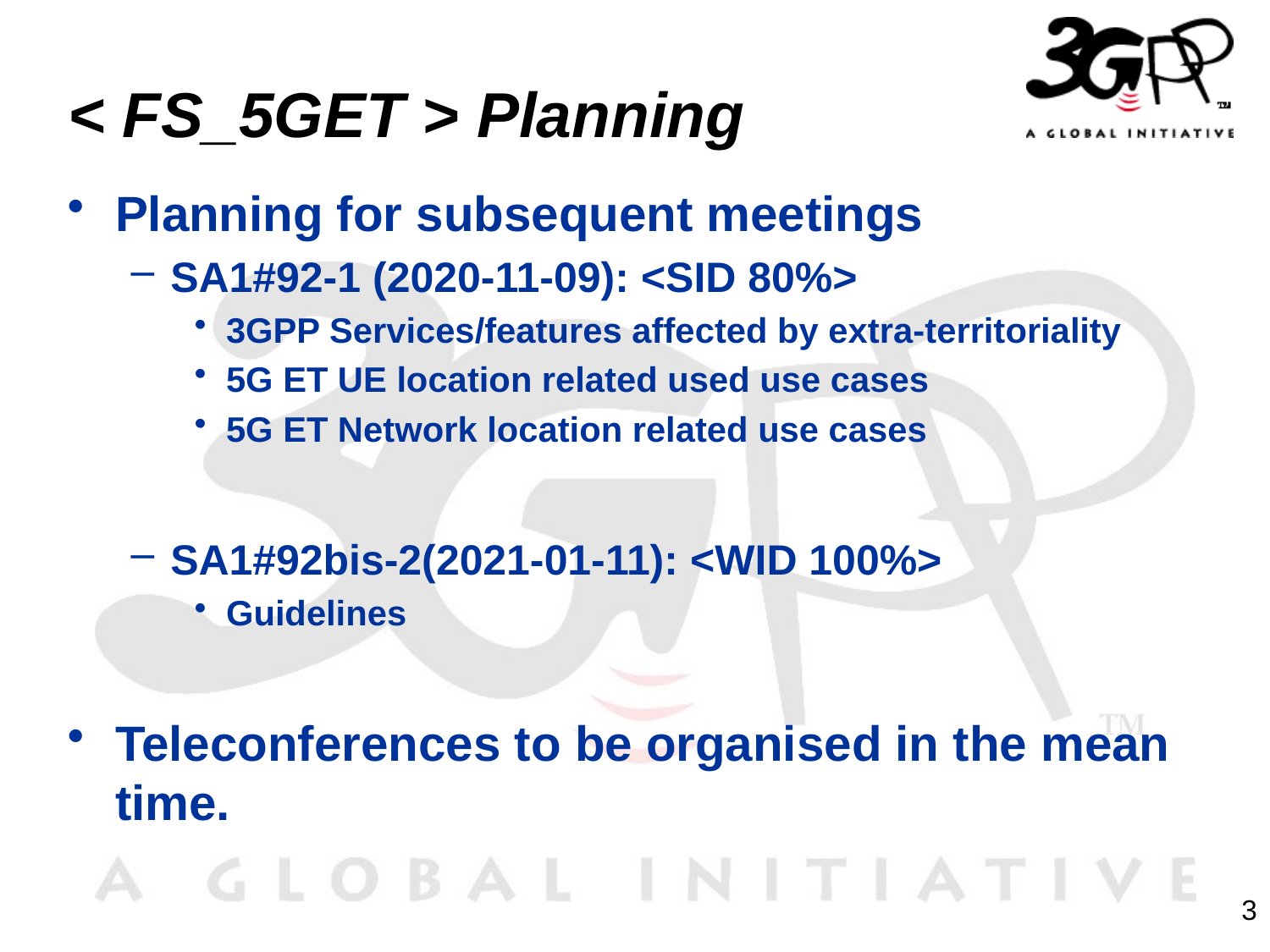

# < FS_5GET > Planning
Planning for subsequent meetings
SA1#92-1 (2020‑11‑09): <SID 80%>
3GPP Services/features affected by extra-territoriality
5G ET UE location related used use cases
5G ET Network location related use cases

SA1#92bis-2(2021‑01‑11): <WID 100%>
Guidelines

Teleconferences to be organised in the mean time.
3